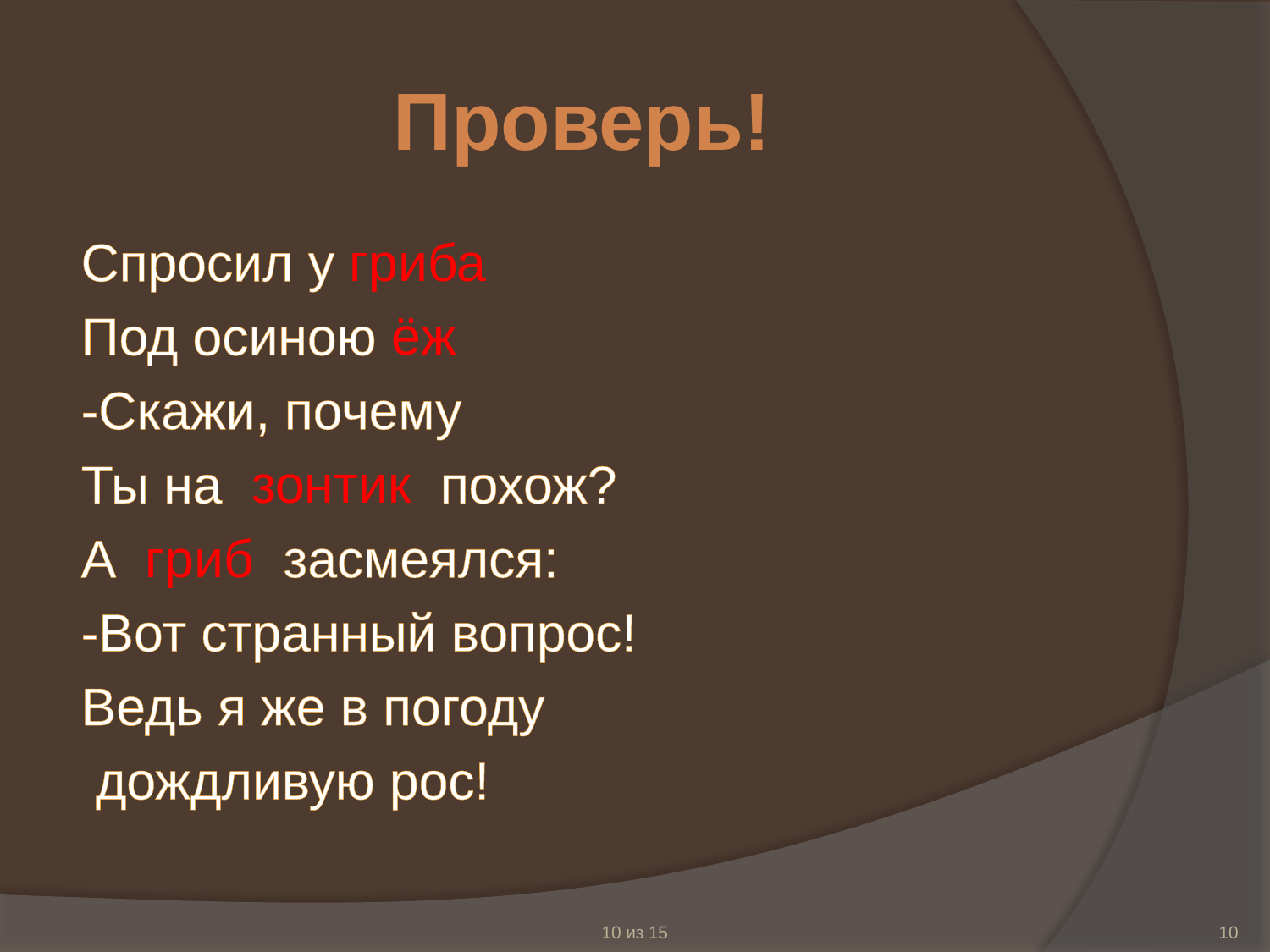

# Проверь!
Спросил у гриба
Под осиною ёж
-Скажи, почему
Ты на  зонтик  похож?
А  гриб  засмеялся:
-Вот странный вопрос!
Ведь я же в погоду
 дождливую рос!

10 из 15
10